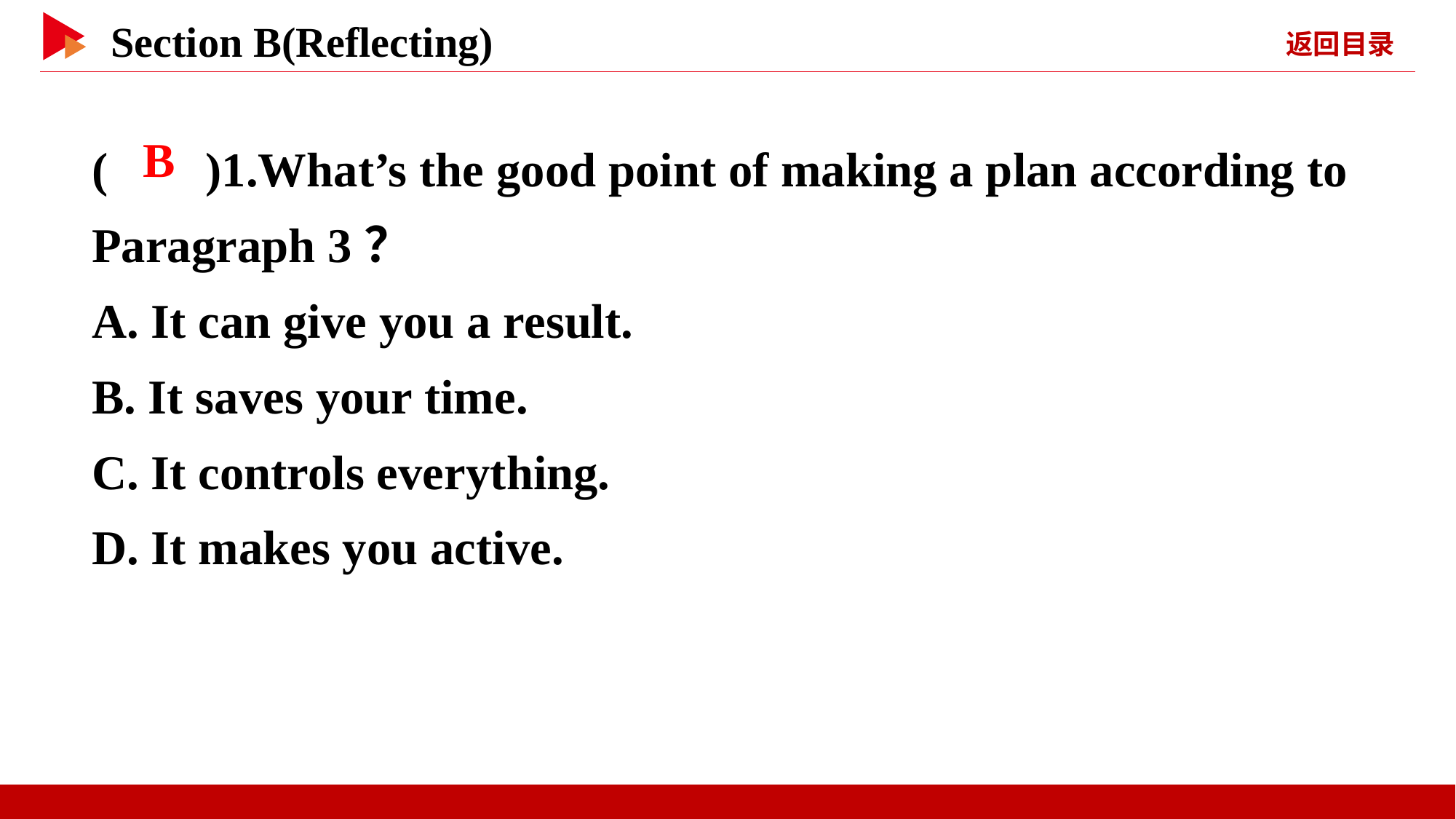

(        )1.What’s the good point of making a plan according to Paragraph 3？
A. It can give you a result.
B. It saves your time.
C. It controls everything.
D. It makes you active.
   B